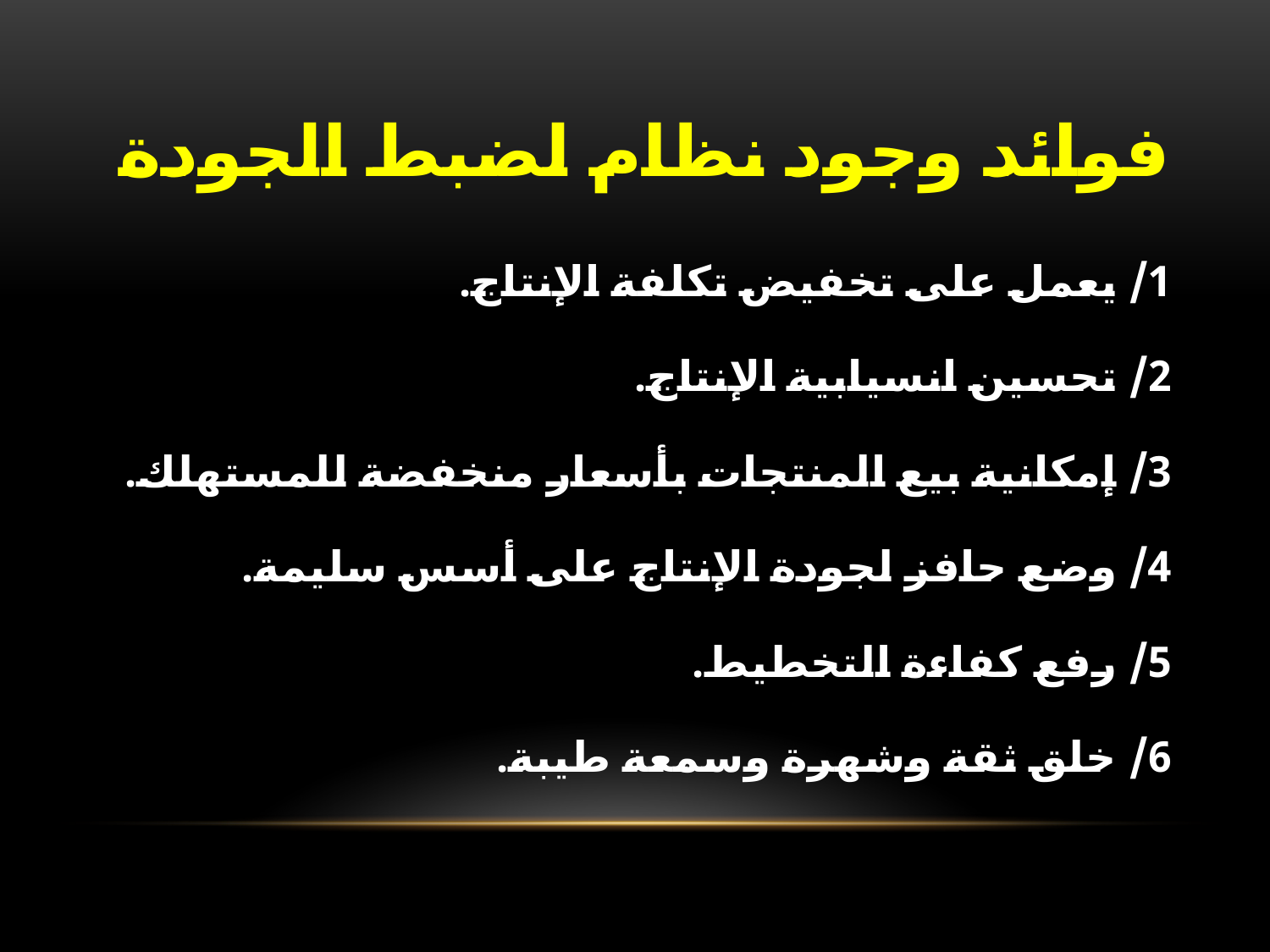

# فوائد وجود نظام لضبط الجودة
1/ يعمل على تخفيض تكلفة الإنتاج.
2/ تحسين انسيابية الإنتاج.
3/ إمكانية بيع المنتجات بأسعار منخفضة للمستهلك.
4/ وضع حافز لجودة الإنتاج على أسس سليمة.
5/ رفع كفاءة التخطيط.
6/ خلق ثقة وشهرة وسمعة طيبة.